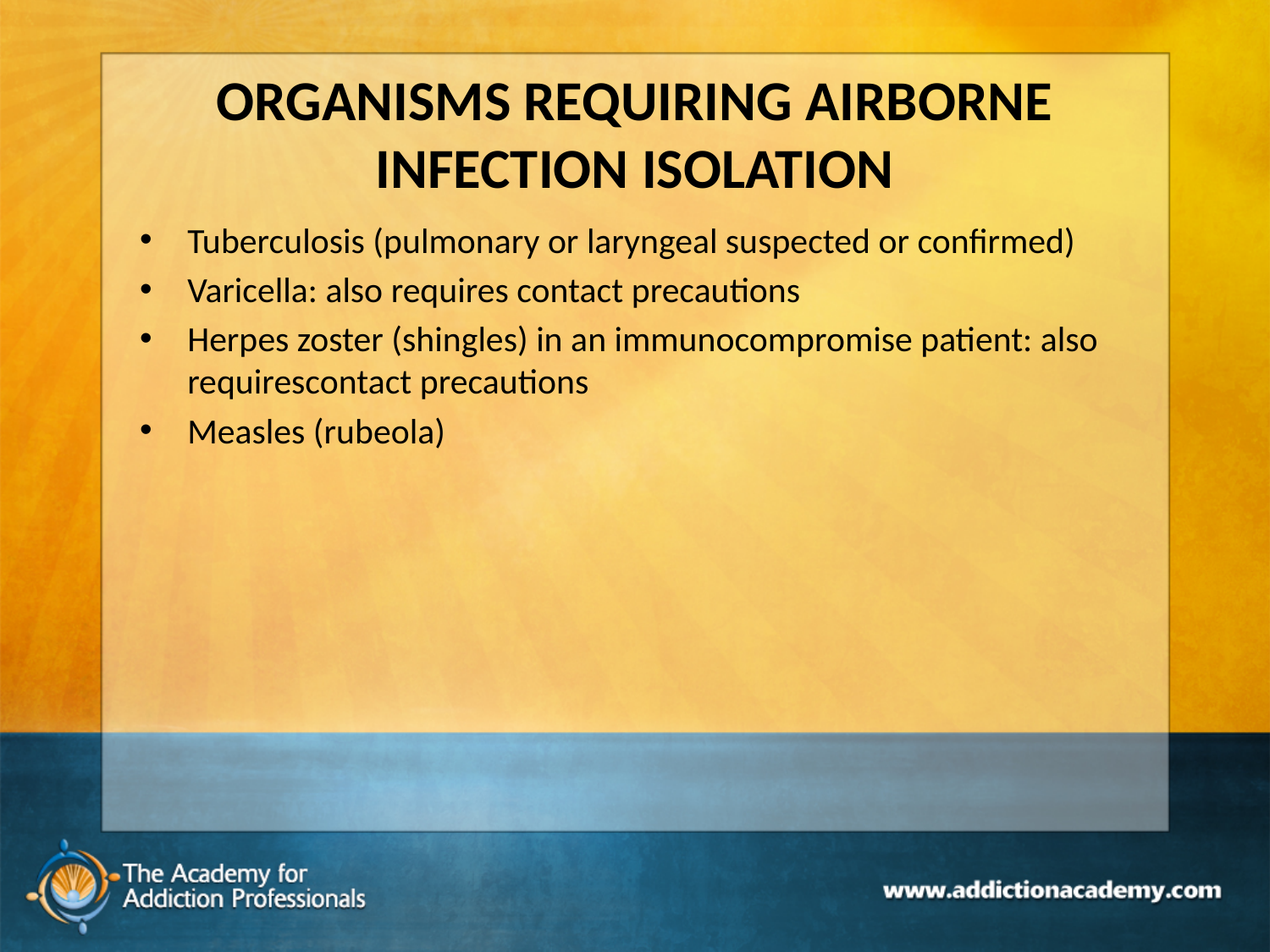

# ORGANISMS REQUIRING AIRBORNE INFECTION ISOLATION
Tuberculosis (pulmonary or laryngeal suspected or confirmed)
Varicella: also requires contact precautions
Herpes zoster (shingles) in an immunocompromise patient: also requirescontact precautions
Measles (rubeola)